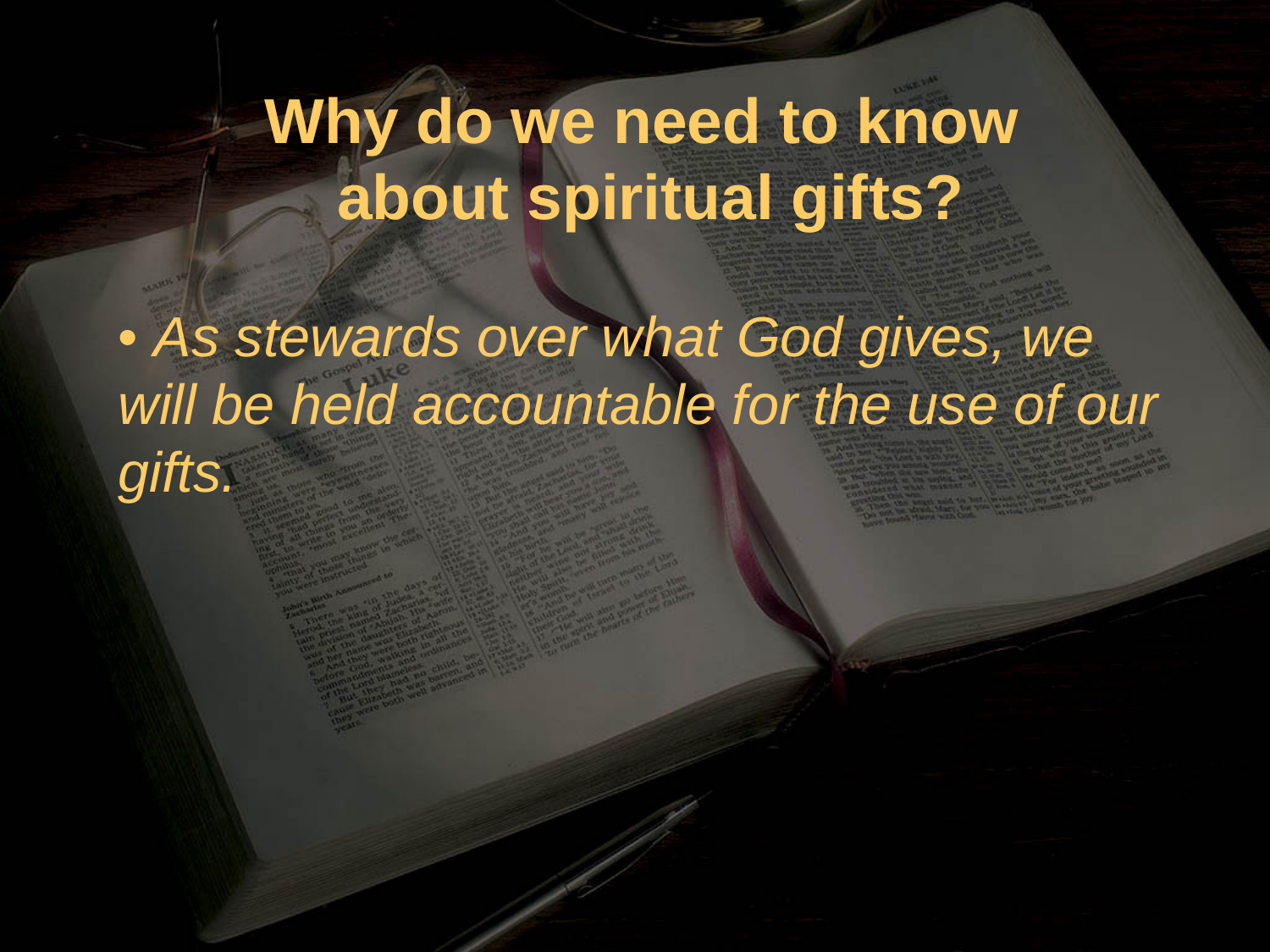

Why do we need to know
about spiritual gifts?

• As stewards over what God gives, we will be held accountable for the use of our gifts.